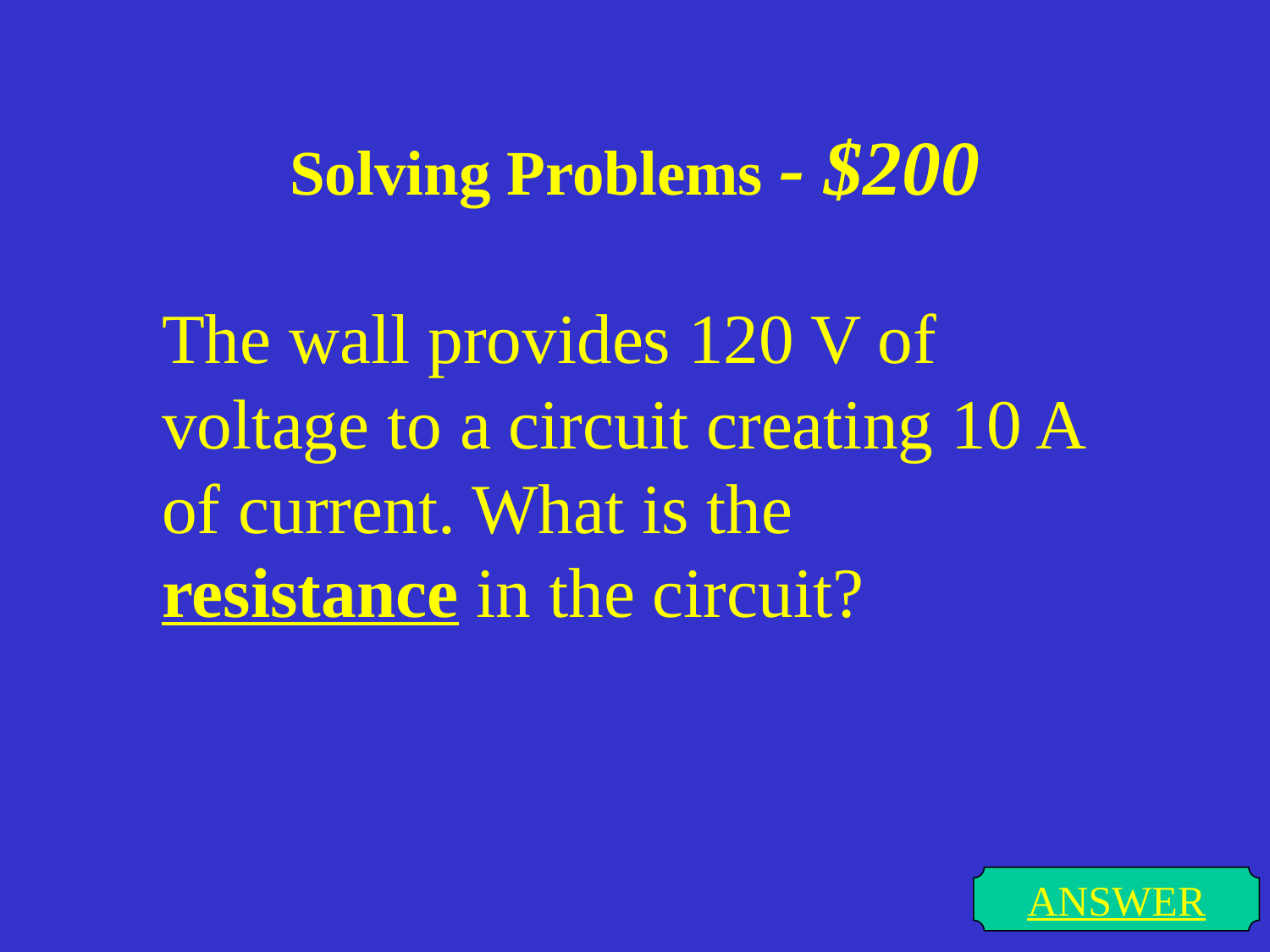

# Solving Problems - $200
The wall provides 120 V of voltage to a circuit creating 10 A of current. What is the resistance in the circuit?

ANSWER